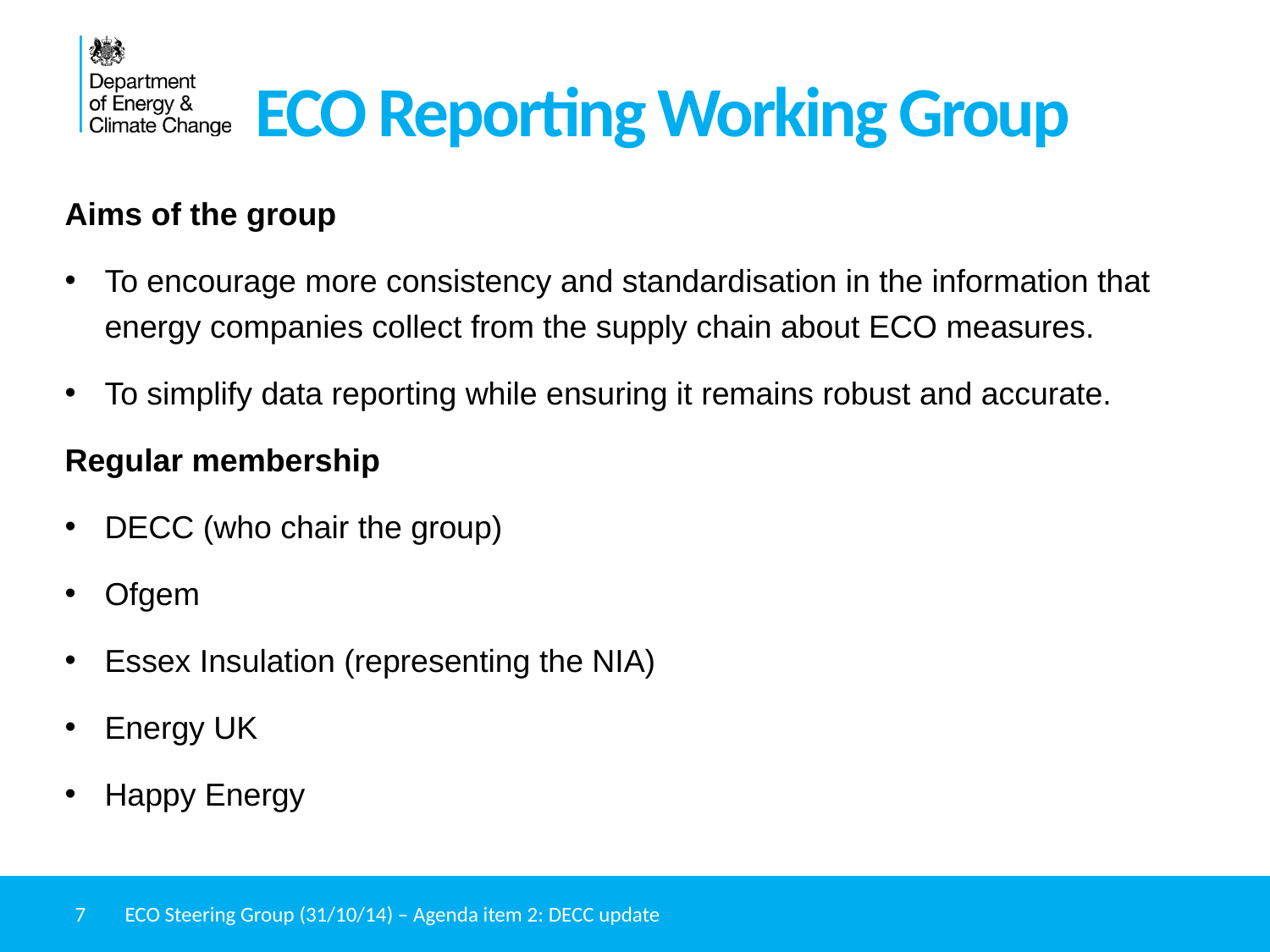

# ECO Reporting Working Group
Aims of the group
To encourage more consistency and standardisation in the information that energy companies collect from the supply chain about ECO measures.
To simplify data reporting while ensuring it remains robust and accurate.
Regular membership
DECC (who chair the group)
Ofgem
Essex Insulation (representing the NIA)
Energy UK
Happy Energy
7
ECO Steering Group (31/10/14) – Agenda item 2: DECC update